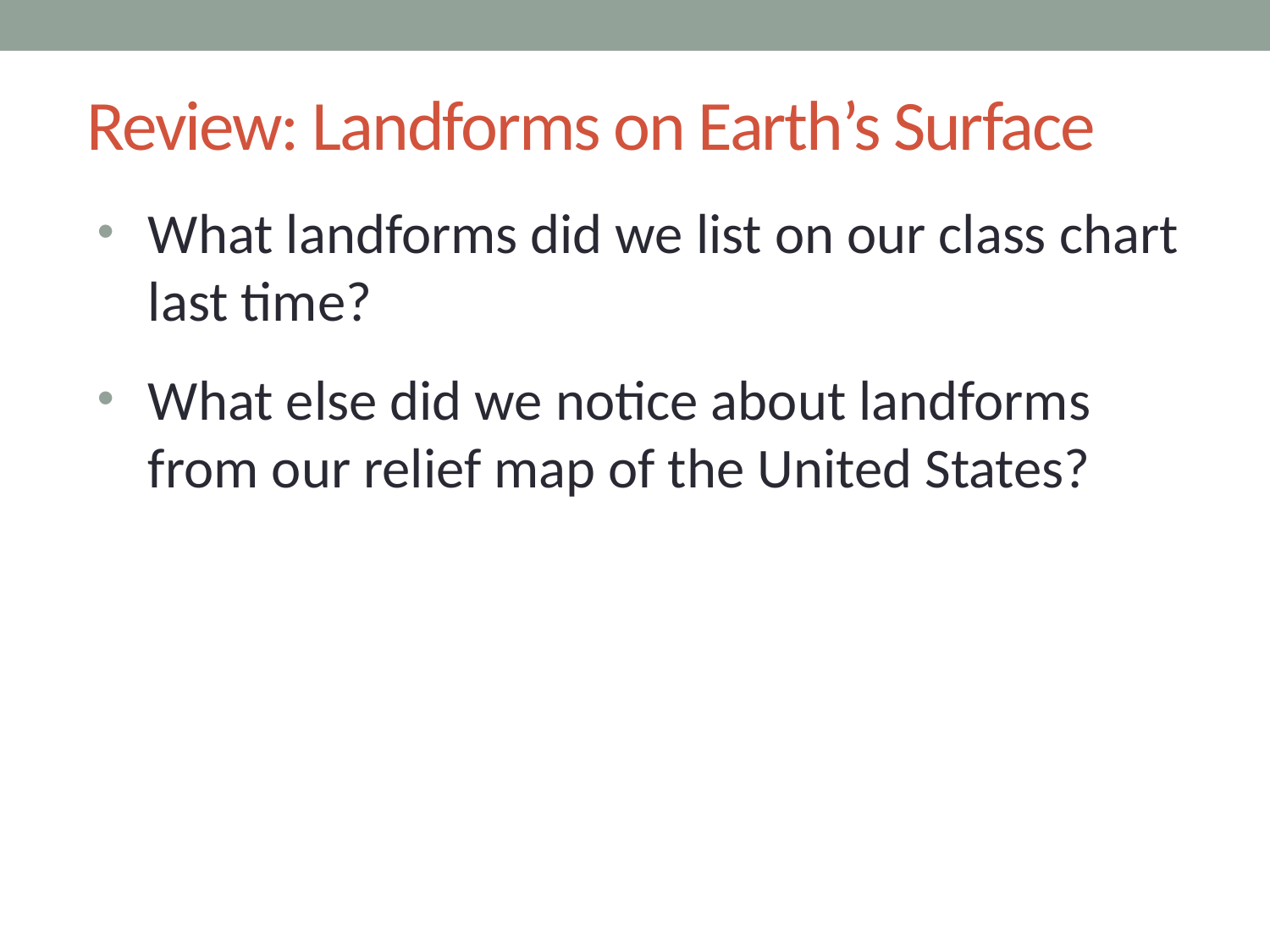

# Review: Landforms on Earth’s Surface
What landforms did we list on our class chart last time?
What else did we notice about landforms from our relief map of the United States?